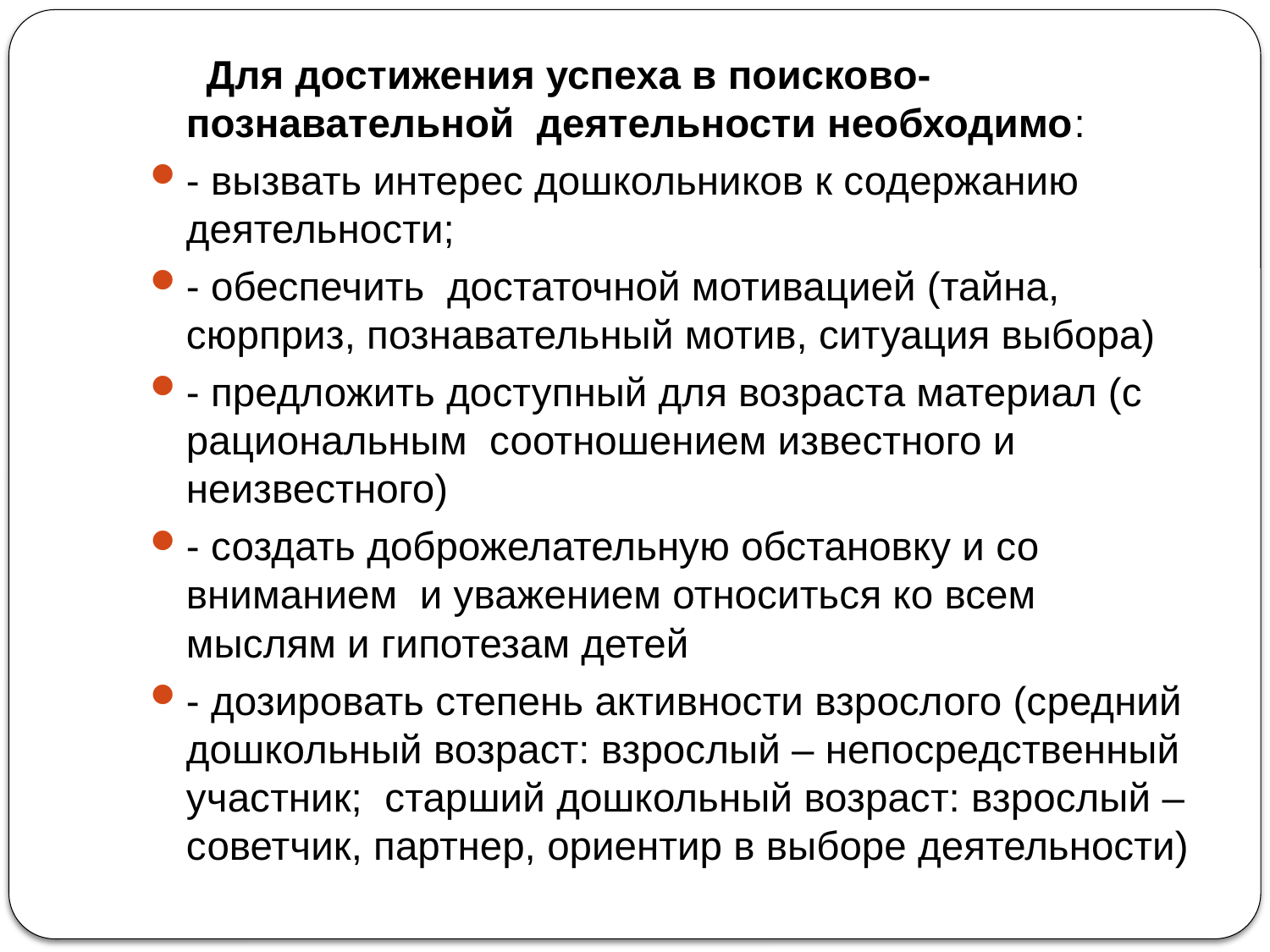

#
     Для достижения успеха в поисково-познавательной  деятельности необходимо:
- вызвать интерес дошкольников к содержанию деятельности;
- обеспечить  достаточной мотивацией (тайна, сюрприз, познавательный мотив, ситуация выбора)
- предложить доступный для возраста материал (с рациональным  соотношением известного и неизвестного)
- создать доброжелательную обстановку и со вниманием  и уважением относиться ко всем мыслям и гипотезам детей
- дозировать степень активности взрослого (средний дошкольный возраст: взрослый – непосредственный участник;  старший дошкольный возраст: взрослый – советчик, партнер, ориентир в выборе деятельности)